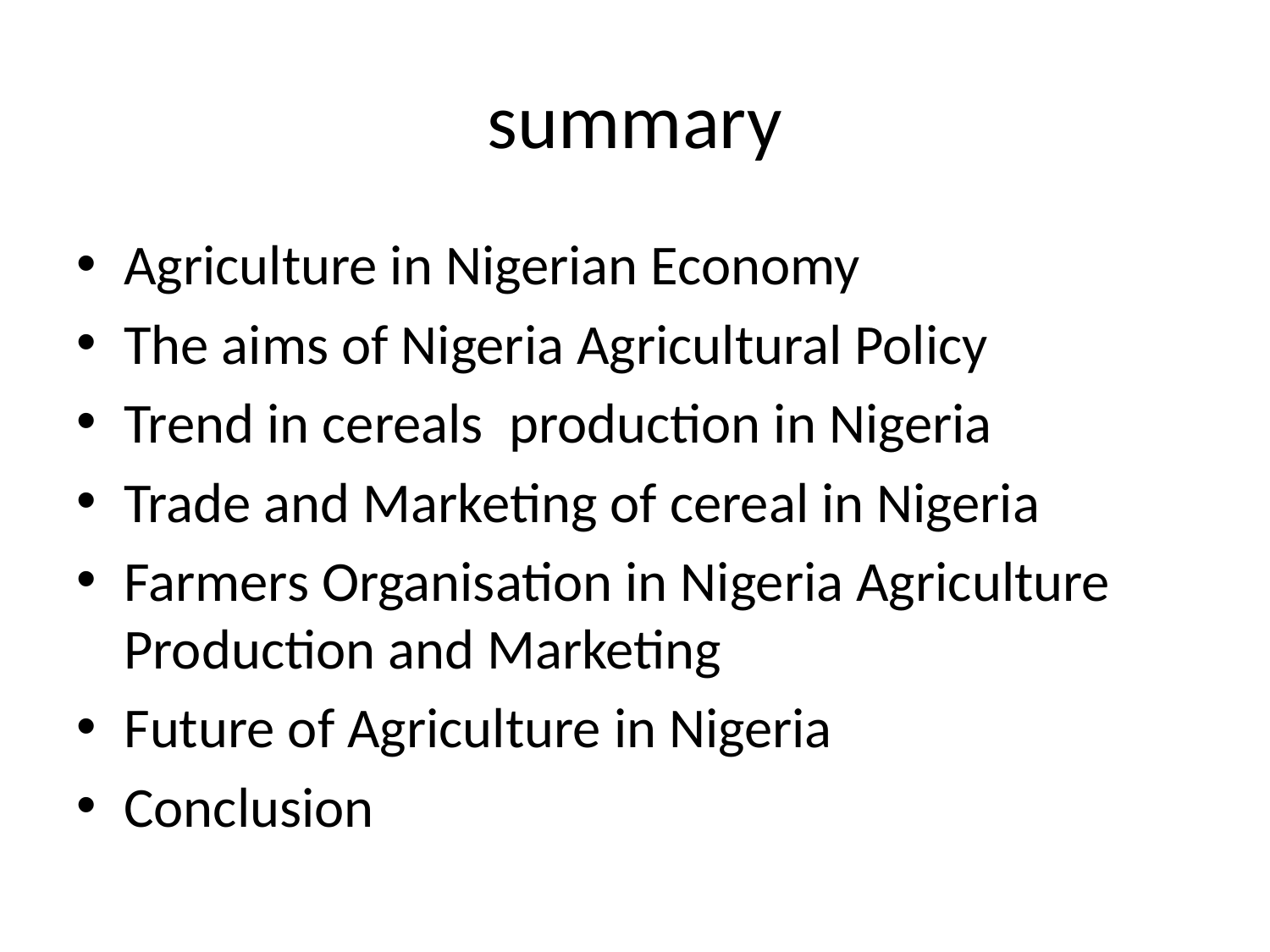

# summary
Agriculture in Nigerian Economy
The aims of Nigeria Agricultural Policy
Trend in cereals  production in Nigeria
Trade and Marketing of cereal in Nigeria
Farmers Organisation in Nigeria Agriculture Production and Marketing
Future of Agriculture in Nigeria
Conclusion